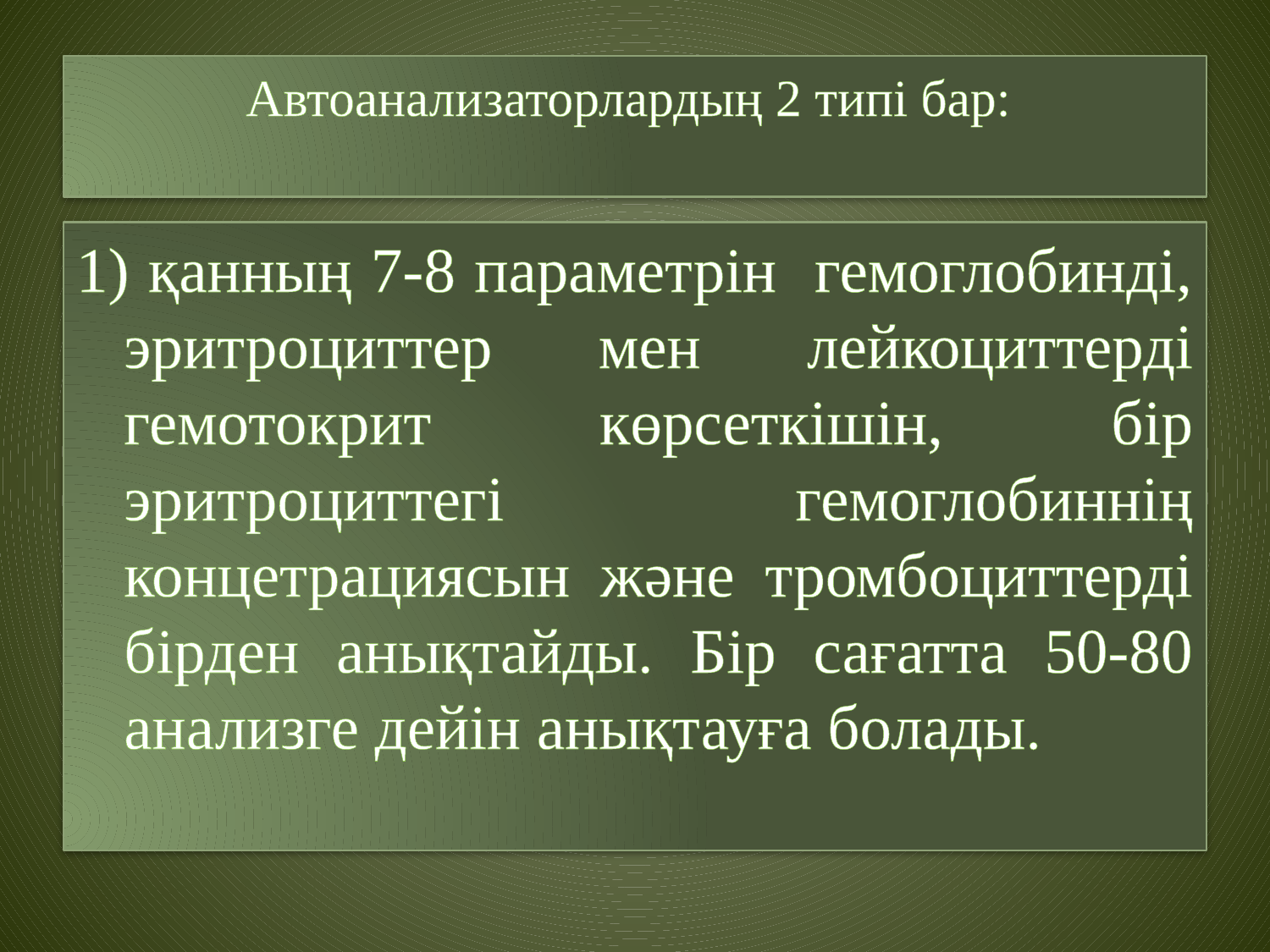

# Автоанализаторлардың 2 типі бар:
1) қанның 7-8 параметрін  гемоглобинді, эритроциттер мен лейкоциттерді гемотокрит көрсеткішін, бір эритроциттегі гемоглобиннің концетрациясын және тромбоциттерді бірден анықтайды. Бір сағатта 50-80 анализге дейін анықтауға болады.